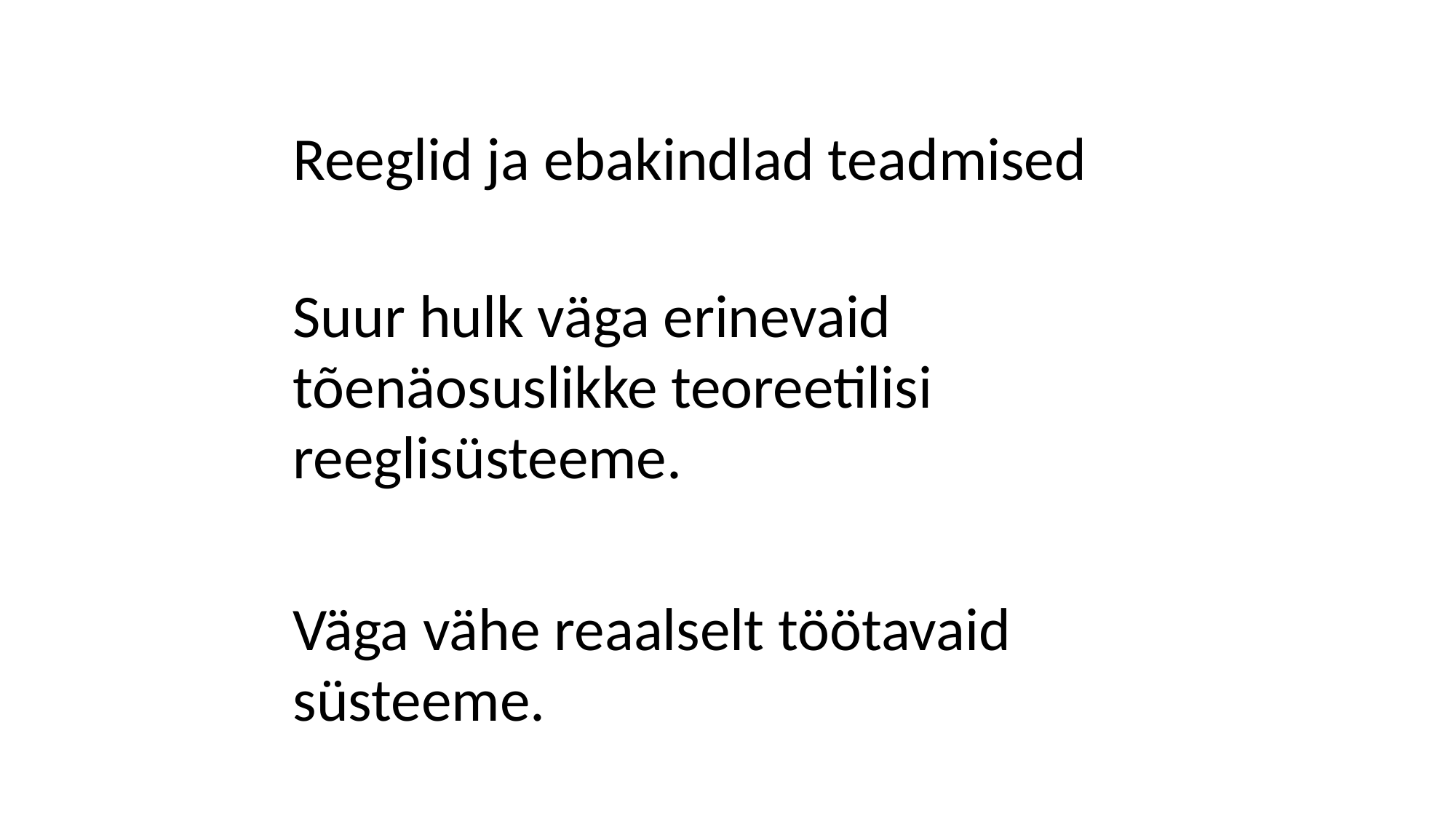

#
Reeglid ja ebakindlad teadmised

Suur hulk väga erinevaid tõenäosuslikke teoreetilisi reeglisüsteeme.

Väga vähe reaalselt töötavaid süsteeme.